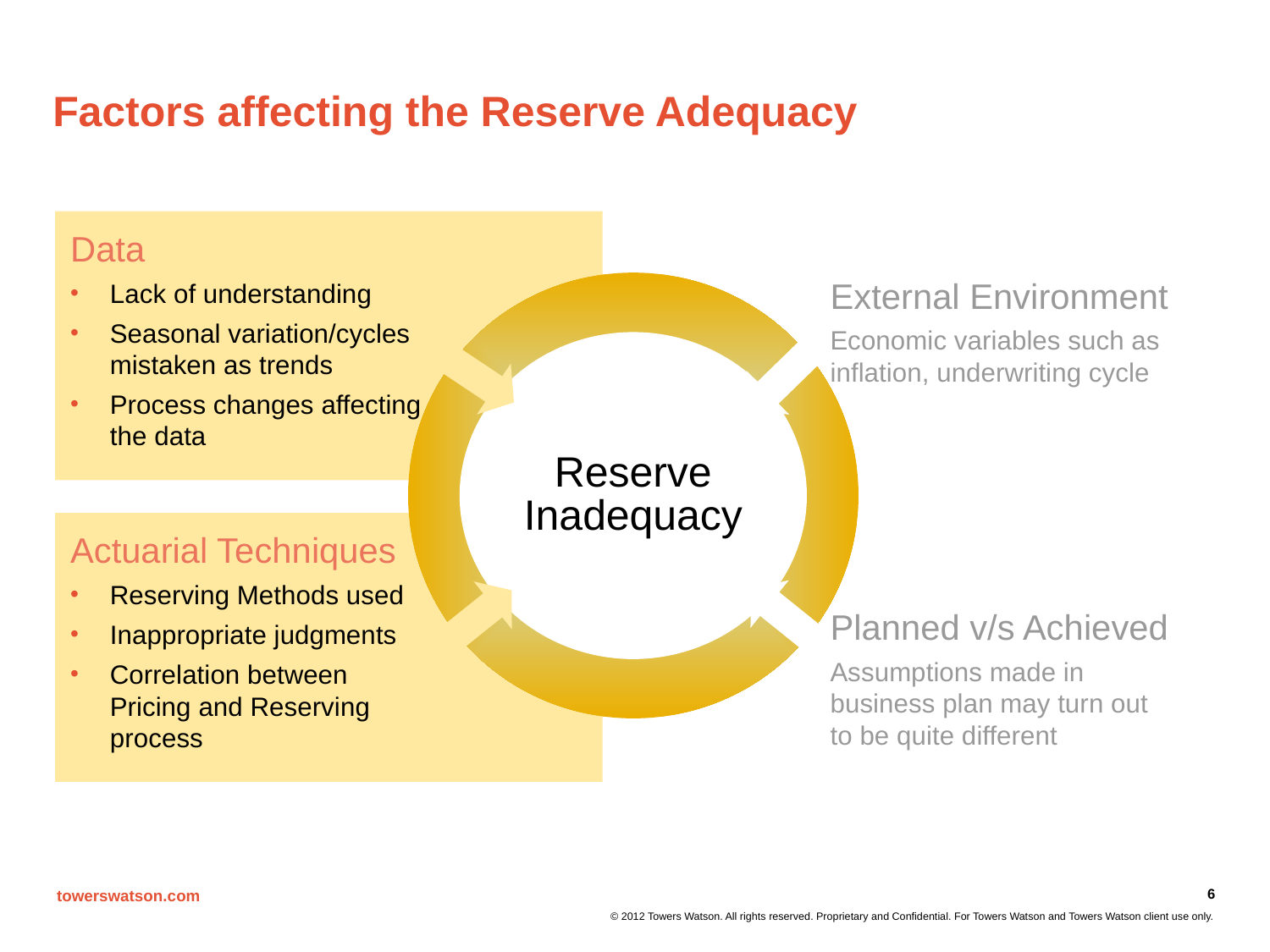

# Factors affecting the Reserve Adequacy

Data
Lack of understanding
Seasonal variation/cycles mistaken as trends
Process changes affecting the data
External Environment
Economic variables such as inflation, underwriting cycle

Reserve Inadequacy

Actuarial Techniques
Reserving Methods used
Inappropriate judgments
Correlation between Pricing and Reserving process

Planned v/s Achieved
Assumptions made in business plan may turn out to be quite different
6